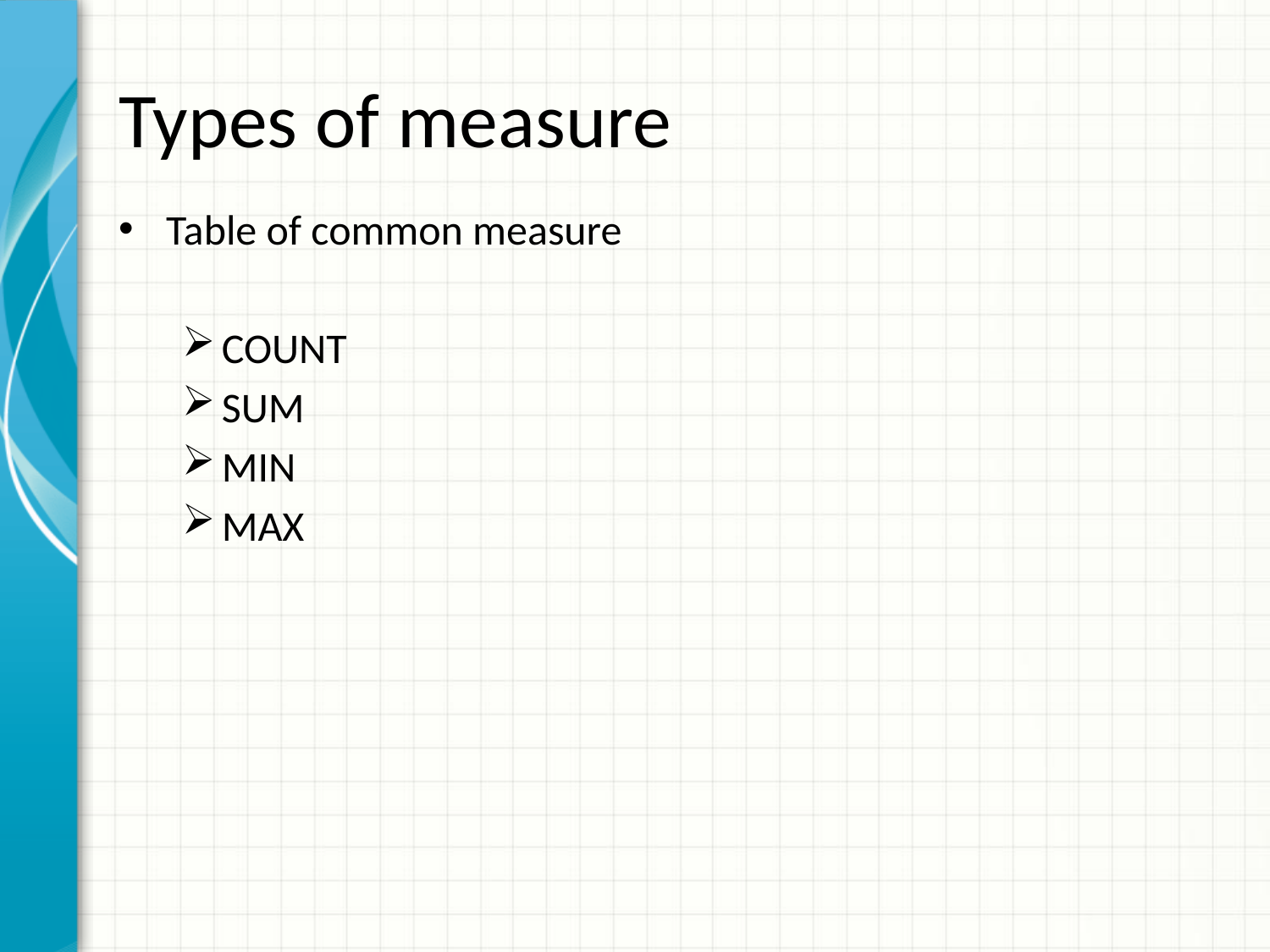

# Types of measure
Table of common measure

COUNT
SUM
MIN
MAX